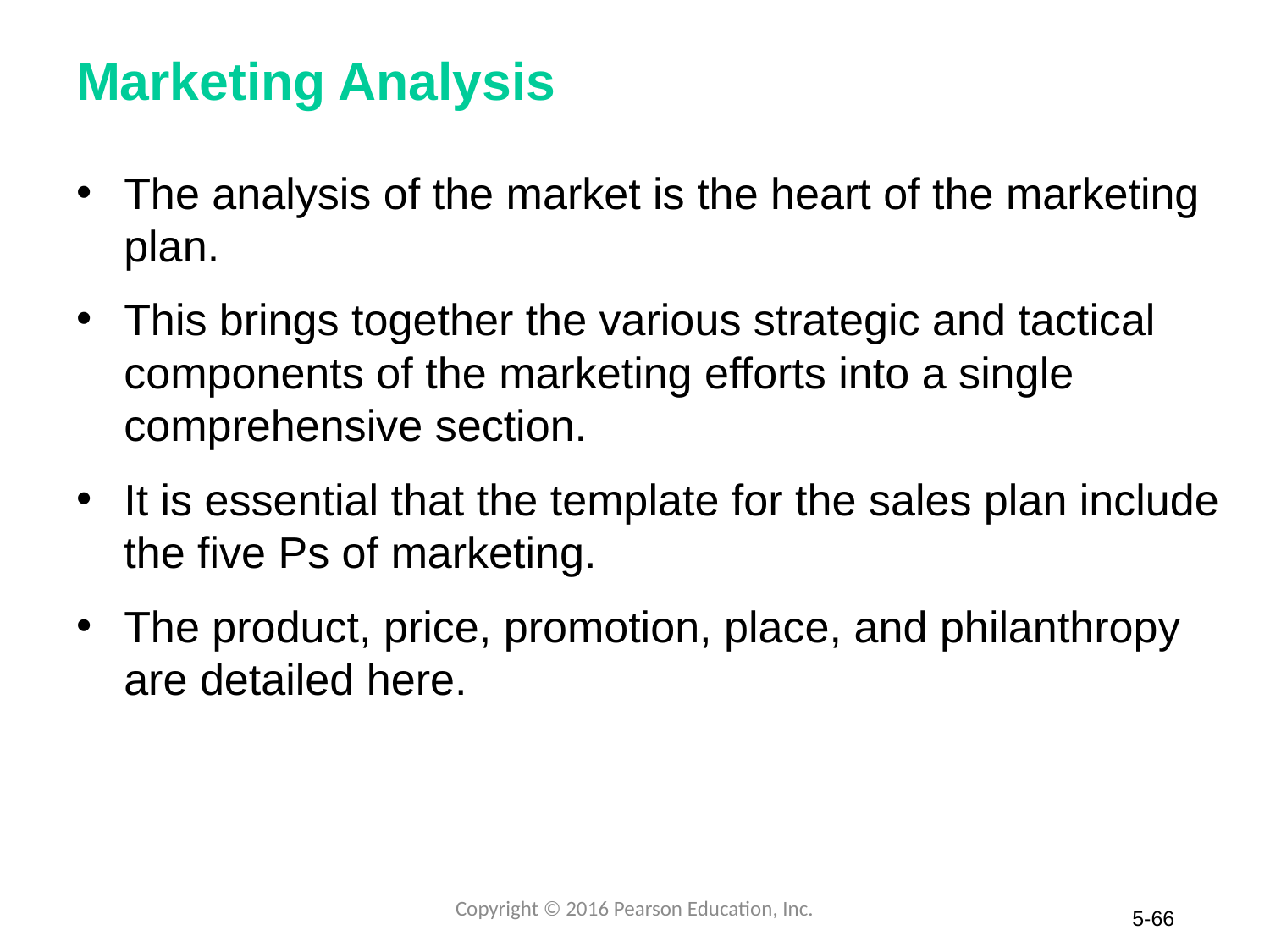

# Marketing Analysis
The analysis of the market is the heart of the marketing plan.

This brings together the various strategic and tactical components of the marketing efforts into a single comprehensive section.

It is essential that the template for the sales plan include the five Ps of marketing.

The product, price, promotion, place, and philanthropy are detailed here.
Copyright © 2016 Pearson Education, Inc.